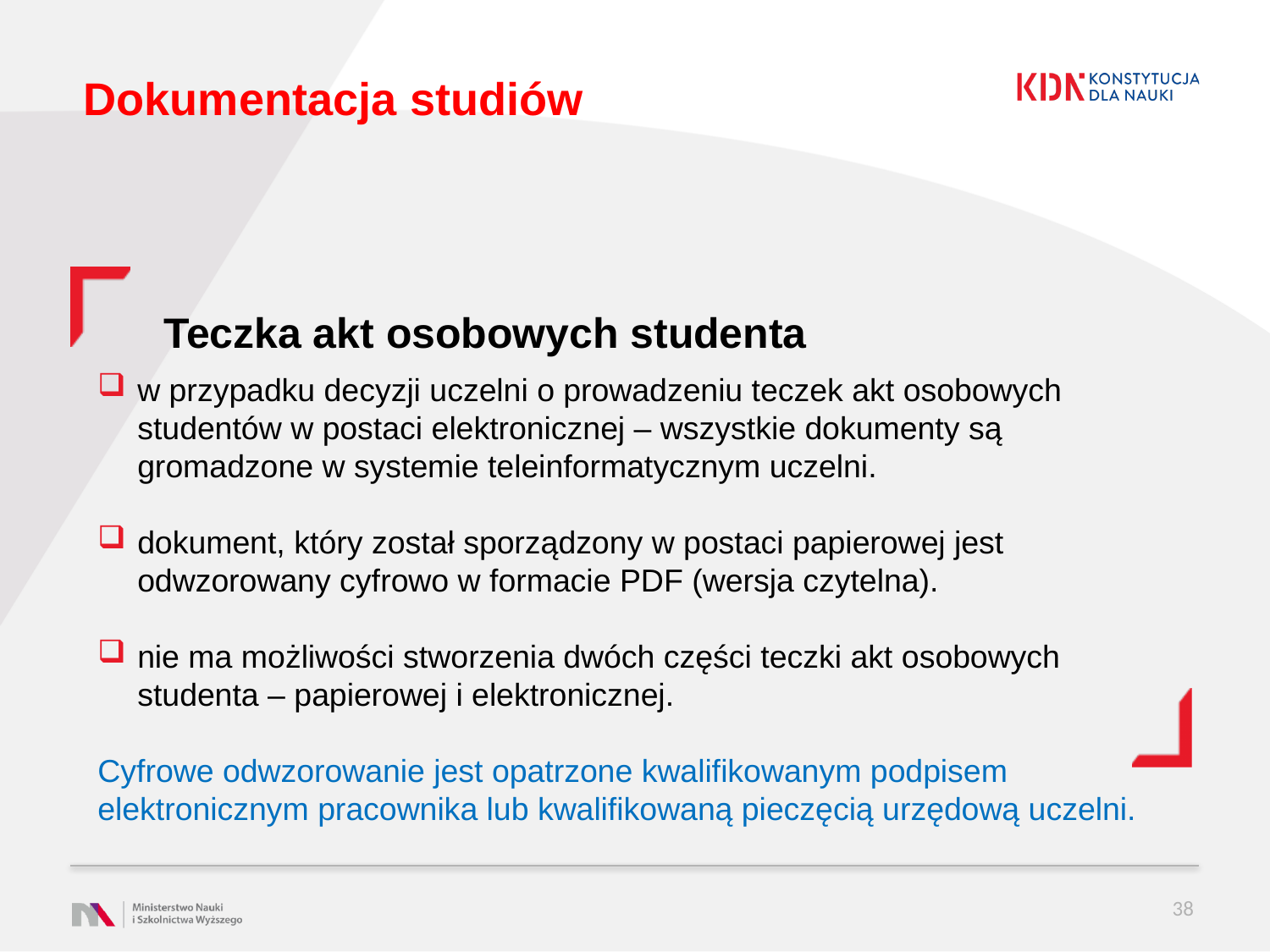

# Dokumentacja studiów
Teczka akt osobowych studenta
w przypadku decyzji uczelni o prowadzeniu teczek akt osobowych studentów w postaci elektronicznej – wszystkie dokumenty są gromadzone w systemie teleinformatycznym uczelni.

dokument, który został sporządzony w postaci papierowej jest odwzorowany cyfrowo w formacie PDF (wersja czytelna).

nie ma możliwości stworzenia dwóch części teczki akt osobowych studenta – papierowej i elektronicznej.

Cyfrowe odwzorowanie jest opatrzone kwalifikowanym podpisem elektronicznym pracownika lub kwalifikowaną pieczęcią urzędową uczelni.

38